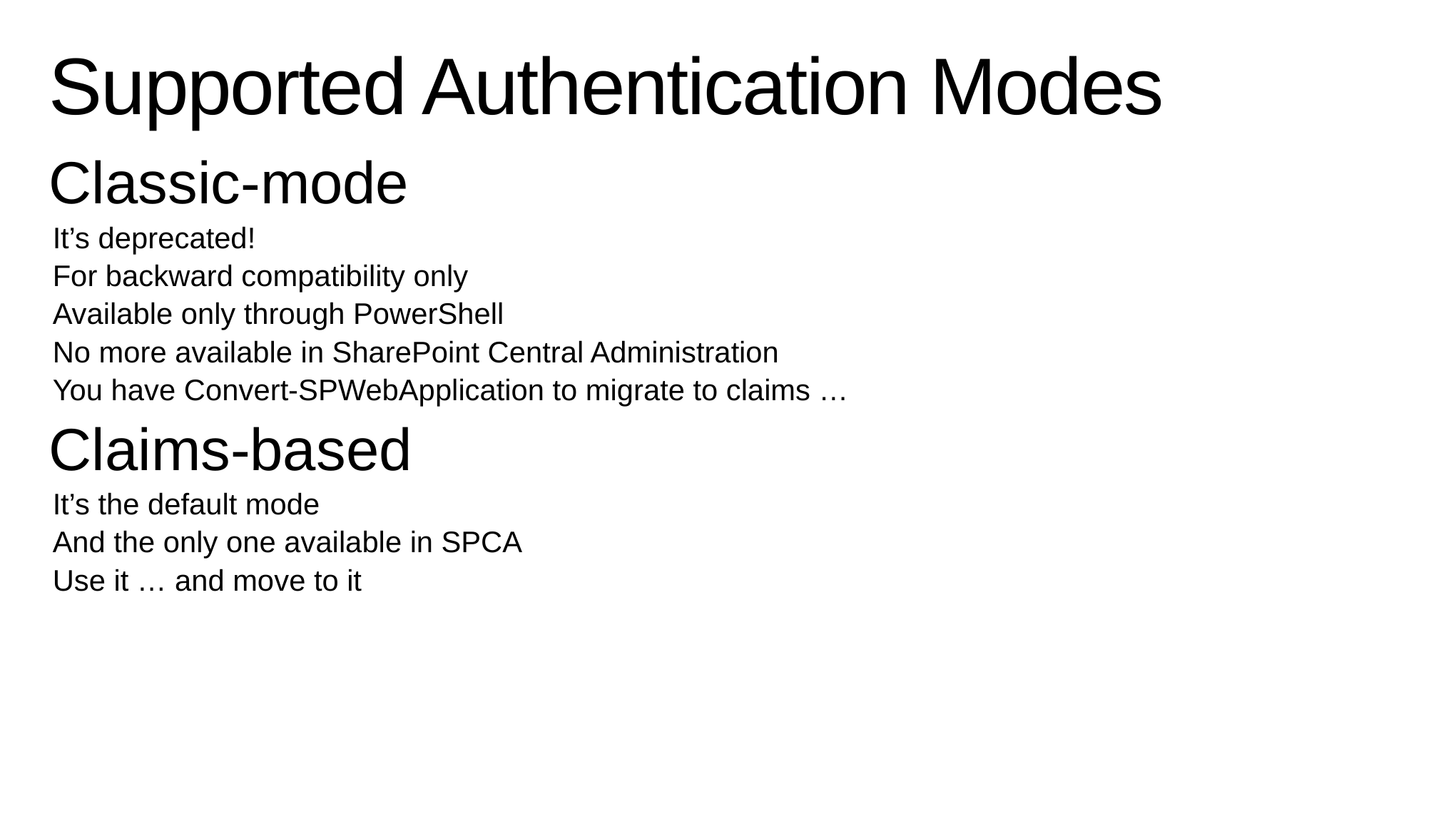

# Supported Authentication Modes
Classic-mode
It’s deprecated!
For backward compatibility only
Available only through PowerShell
No more available in SharePoint Central Administration
You have Convert-SPWebApplication to migrate to claims …
Claims-based
It’s the default mode
And the only one available in SPCA
Use it … and move to it